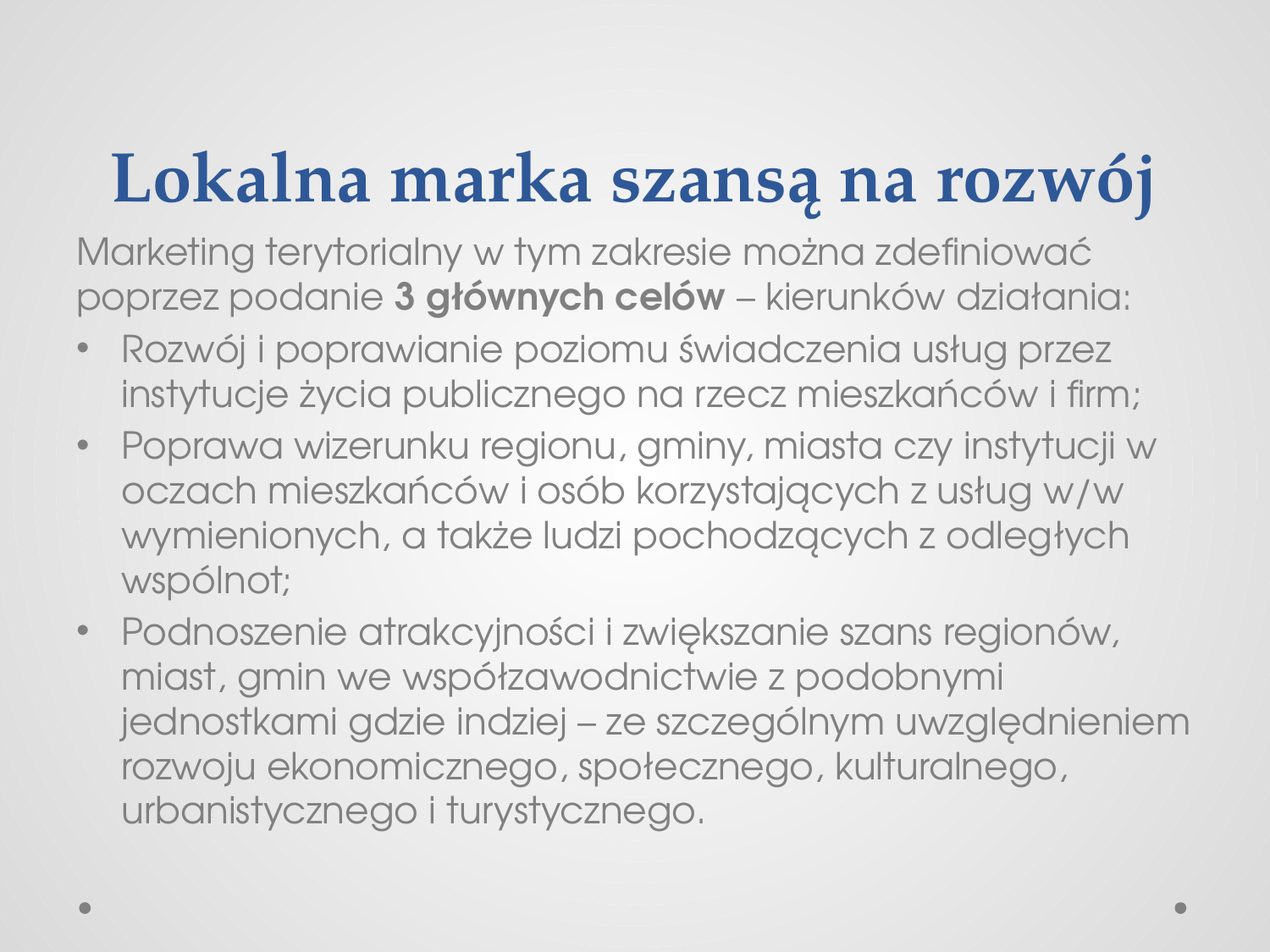

# Lokalna marka szansą na rozwój
Marketing terytorialny w tym zakresie można zdefiniować poprzez podanie 3 głównych celów – kierunków działania:
Rozwój i poprawianie poziomu świadczenia usług przez instytucje życia publicznego na rzecz mieszkańców i firm;
Poprawa wizerunku regionu, gminy, miasta czy instytucji w oczach mieszkańców i osób korzystających z usług w/w wymienionych, a także ludzi pochodzących z odległych wspólnot;
Podnoszenie atrakcyjności i zwiększanie szans regionów, miast, gmin we współzawodnictwie z podobnymi jednostkami gdzie indziej – ze szczególnym uwzględnieniem rozwoju ekonomicznego, społecznego, kulturalnego, urbanistycznego i turystycznego.